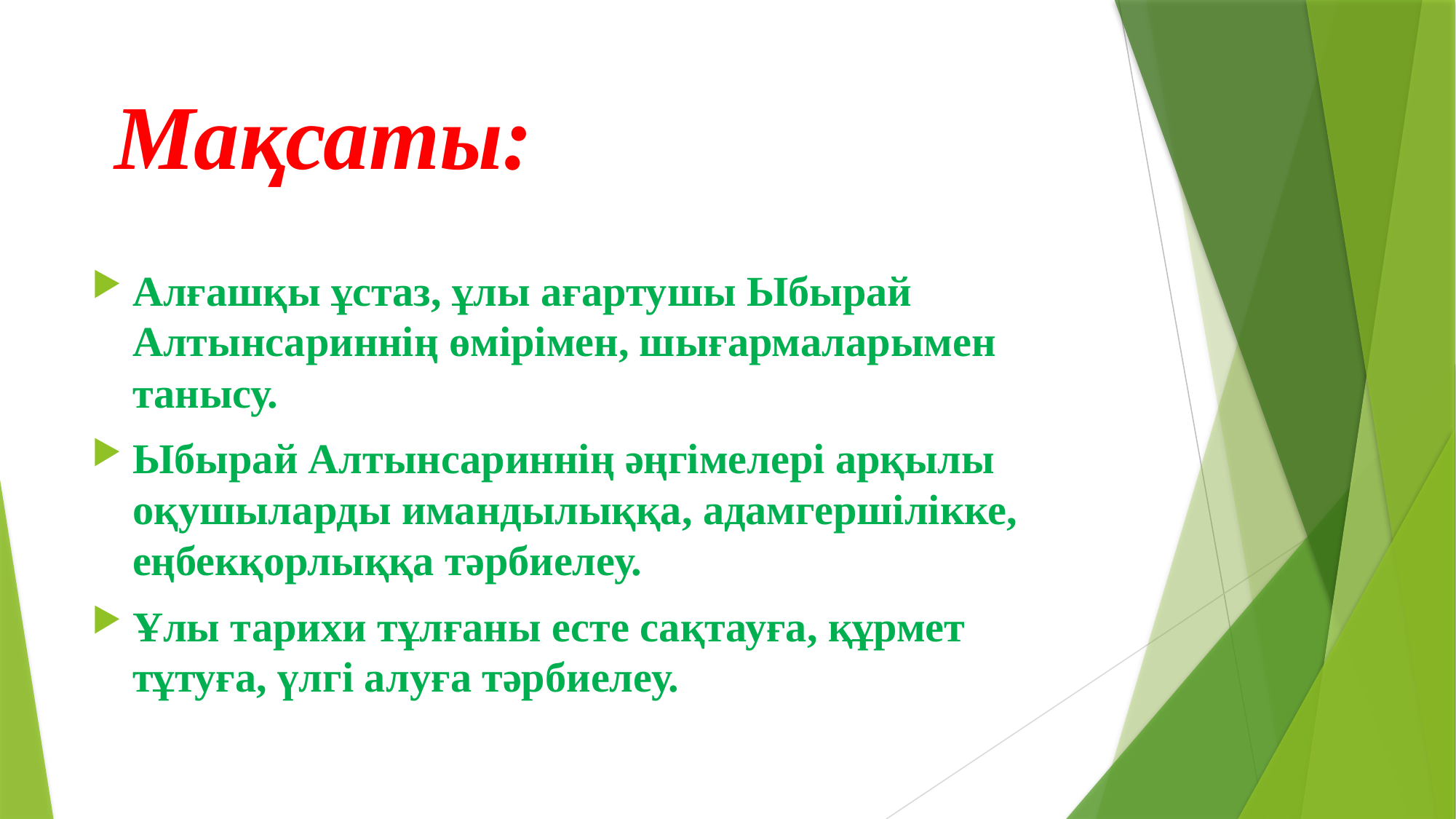

# Мақсаты:
Алғашқы ұстаз, ұлы ағартушы Ыбырай Алтынсариннің өмірімен, шығармаларымен  танысу.
Ыбырай Алтынсариннің әңгімелері арқылы оқушыларды имандылыққа, адамгершілікке, еңбекқорлыққа тәрбиелеу.
Ұлы тарихи тұлғаны есте сақтауға, құрмет тұтуға, үлгі алуға тәрбиелеу.